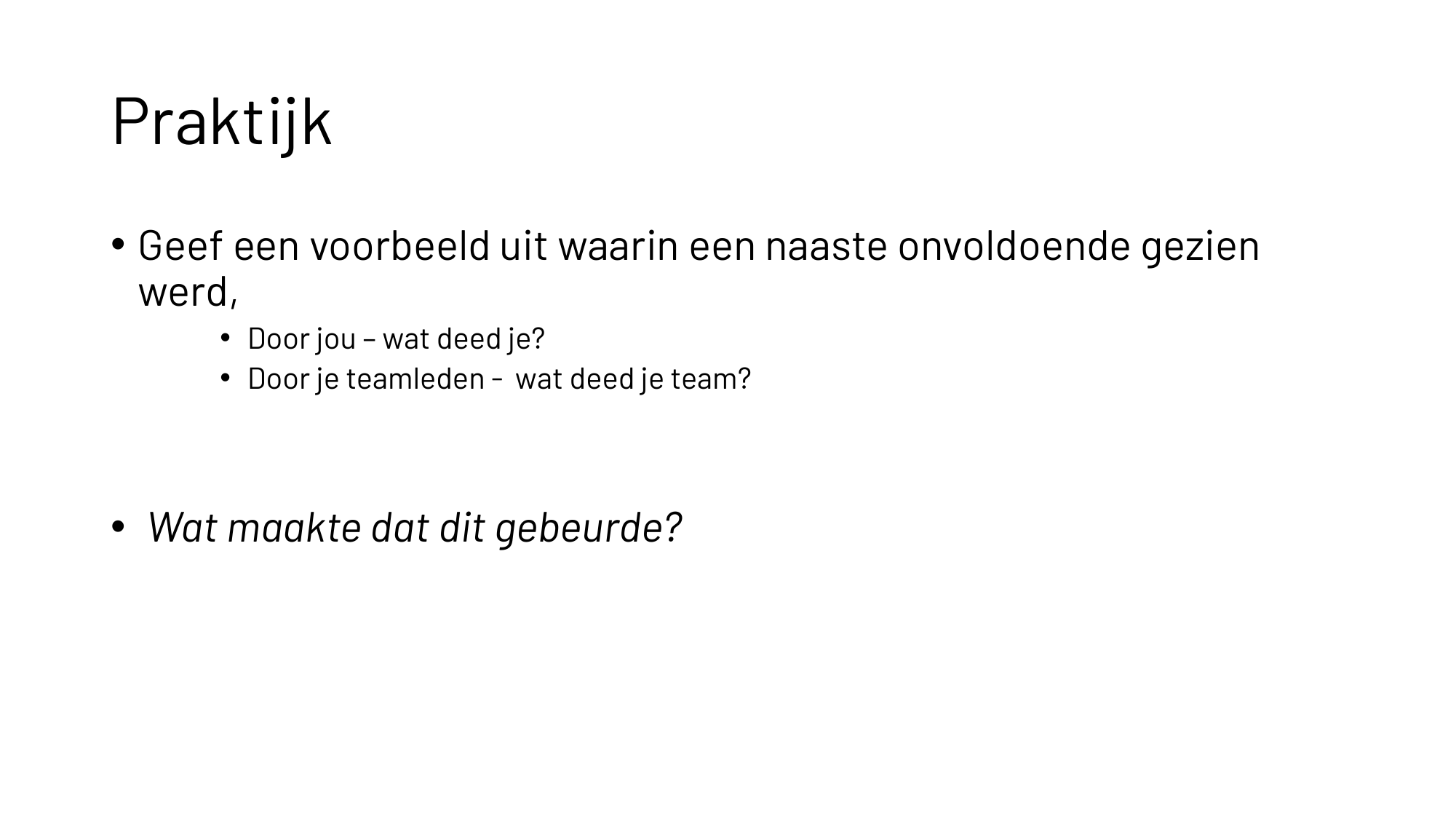

# Praktijk
Geef een voorbeeld uit waarin een naaste onvoldoende gezien werd,
Door jou – wat deed je?
Door je teamleden -  wat deed je team?

 Wat maakte dat dit gebeurde?